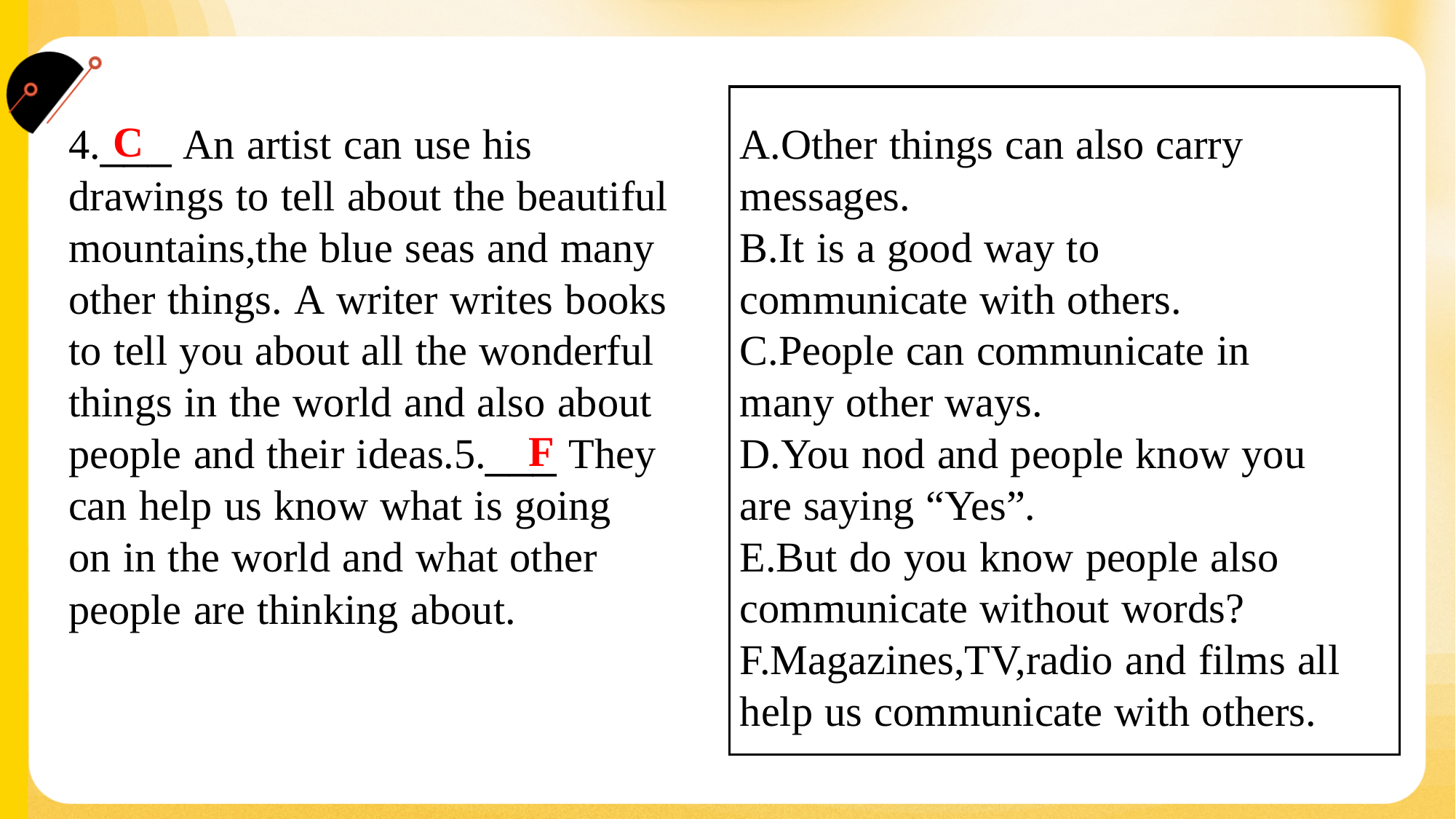

C
A.Other things can also carry
messages.
B.It is a good way to
communicate with others.
C.People can communicate in
many other ways.
D.You nod and people know you
are saying “Yes”.
E.But do you know people also
communicate without words?
F.Magazines,TV,radio and films all
help us communicate with others.
4.___ An artist can use his
drawings to tell about the beautiful
mountains,the blue seas and many
other things. A writer writes books
to tell you about all the wonderful
things in the world and also about
people and their ideas.5.___ They
can help us know what is going
on in the world and what other
people are thinking about.#2
F